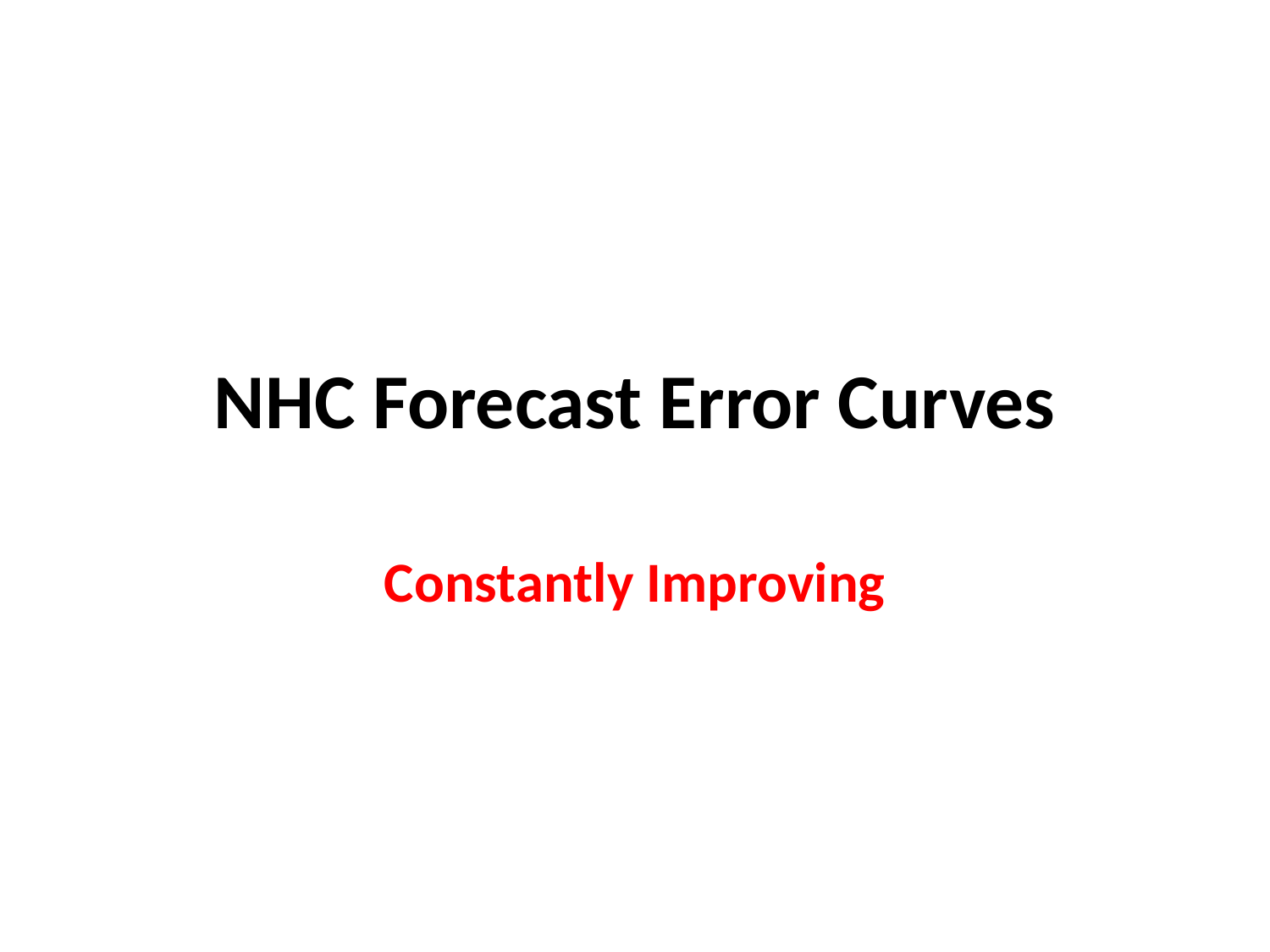

# NHC Forecast Error Curves
Constantly Improving